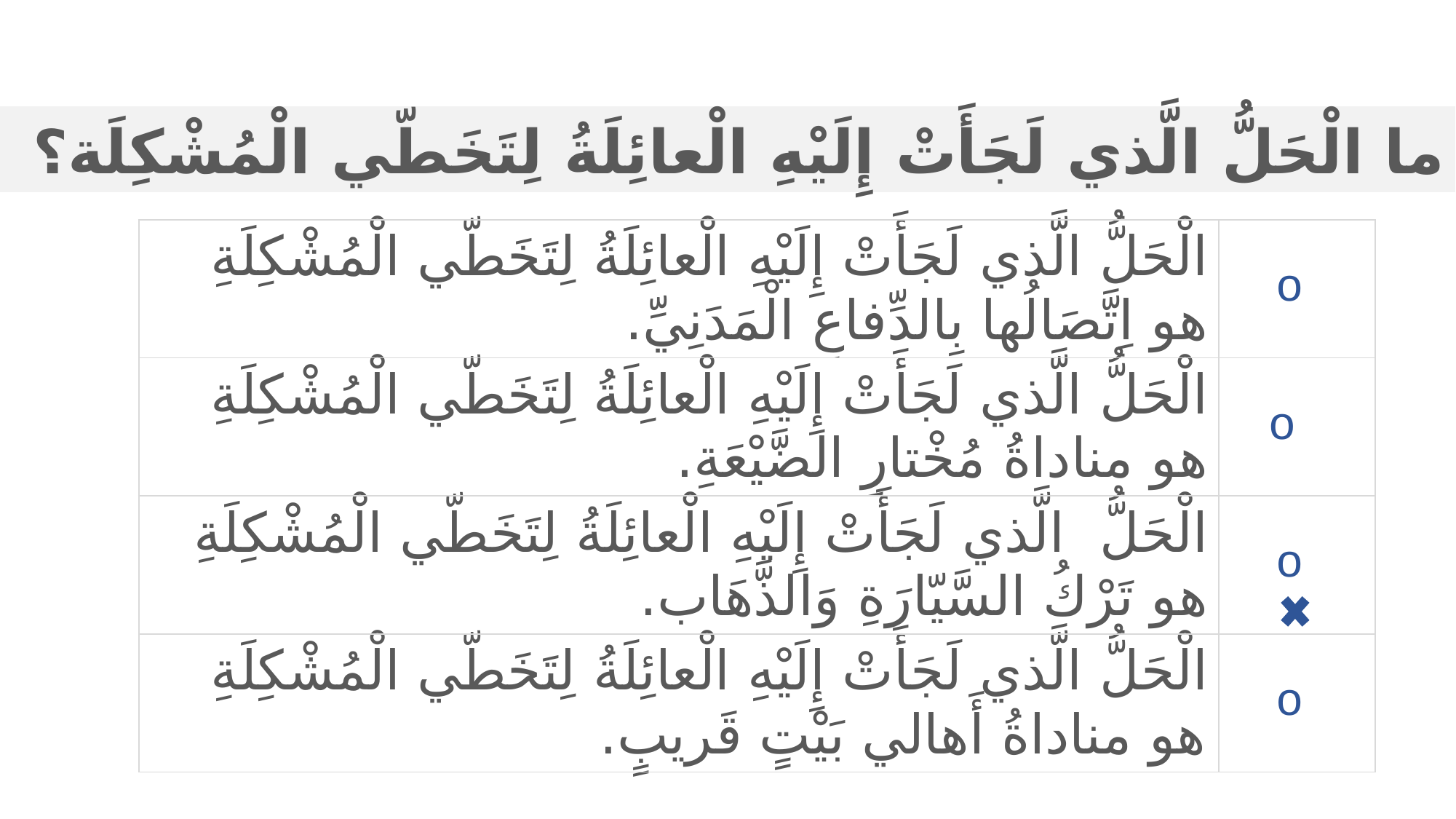

ما الْحَلُّ الَّذي لَجَأَتْ إِلَيْهِ الْعائِلَةُ لِتَخَطّي الْمُشْكِلَة؟
| الْحَلُّ الَّذي لَجَأَتْ إِلَيْهِ الْعائِلَةُ لِتَخَطّي الْمُشْكِلَةِ هو اِتَّصَالُها بِالدِّفاعِ الْمَدَنِيِّ. |  |
| --- | --- |
| الْحَلُّ الَّذي لَجَأَتْ إِلَيْهِ الْعائِلَةُ لِتَخَطّي الْمُشْكِلَةِ هو مناداةُ مُخْتارِ الضَّيْعَةِ. |  |
| الْحَلُّ الَّذي لَجَأَتْ إِلَيْهِ الْعائِلَةُ لِتَخَطّي الْمُشْكِلَةِ هو تَرْكُ السَّيّارَةِ وَالذَّهَاب. |  |
| الْحَلُّ الَّذي لَجَأَتْ إِلَيْهِ الْعائِلَةُ لِتَخَطّي الْمُشْكِلَةِ هو مناداةُ أَهالي بَيْتٍ قَريبٍ. |  |